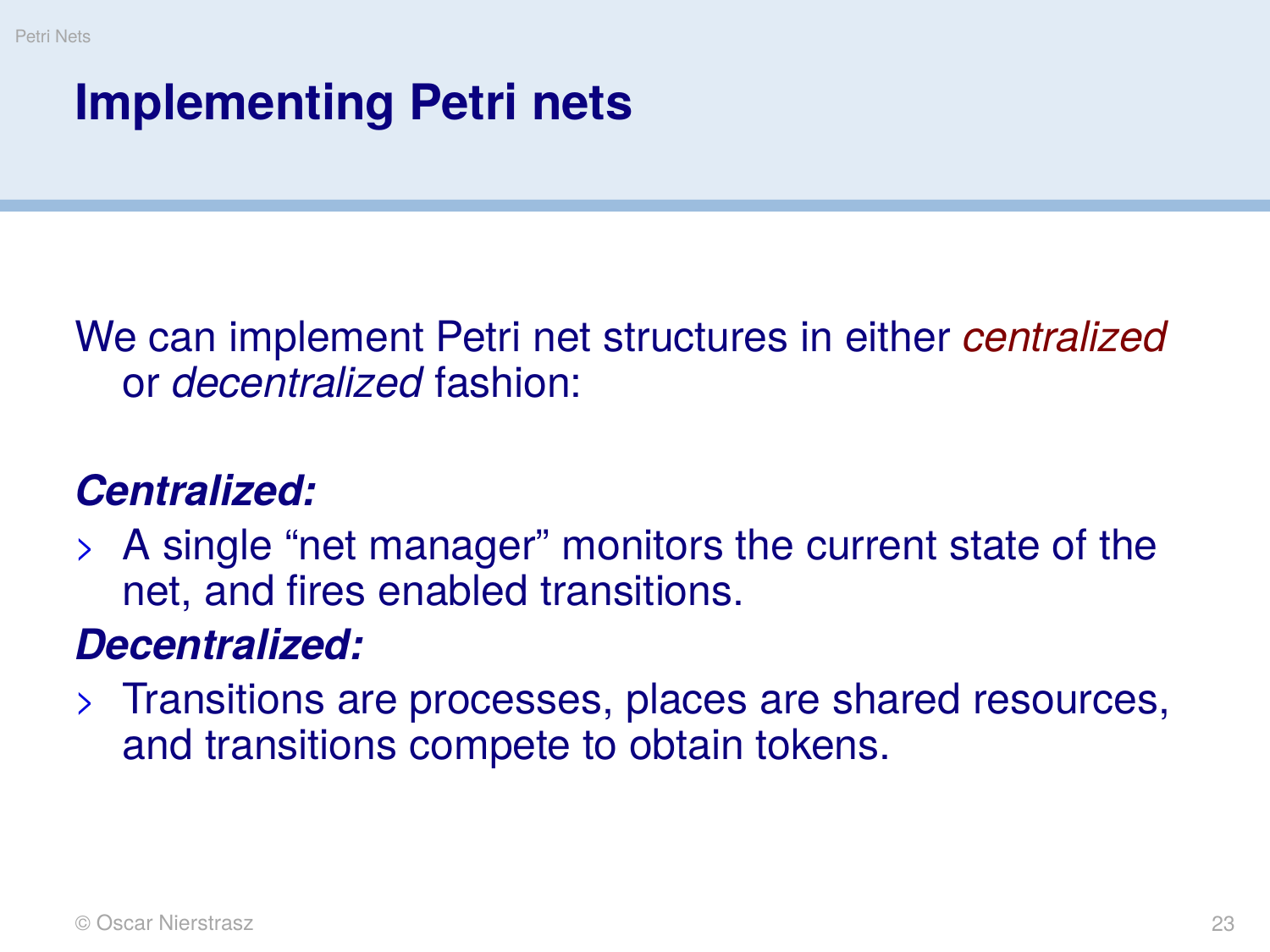

Petri Nets
# Implementing Petri nets
We can implement Petri net structures in either centralized or decentralized fashion:

Centralized:
A single “net manager” monitors the current state of the net, and fires enabled transitions.
Decentralized:
Transitions are processes, places are shared resources, and transitions compete to obtain tokens.
© Oscar Nierstrasz
23